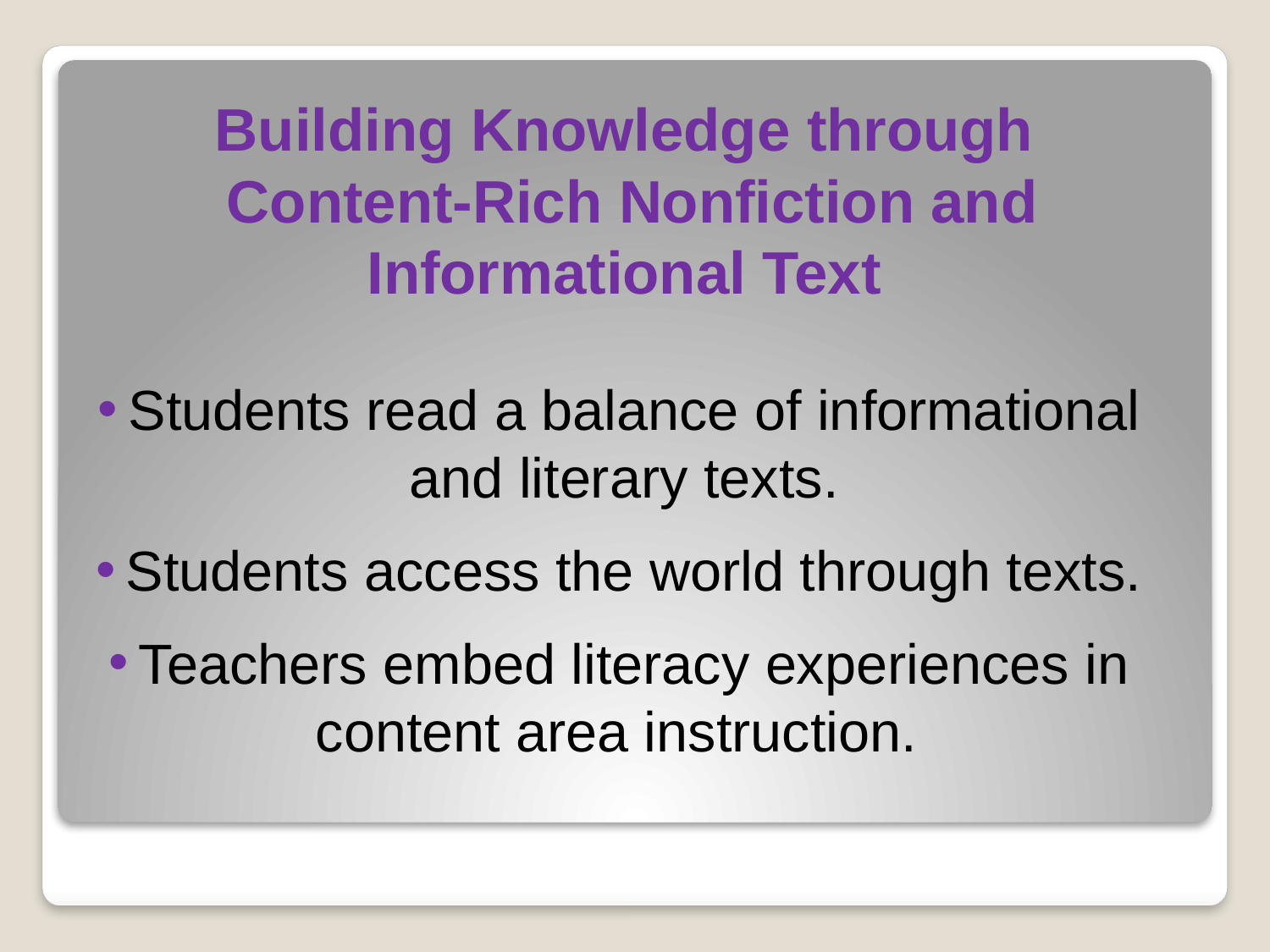

Building Knowledge through
 Content-Rich Nonfiction and Informational Text

Students read a balance of informational and literary texts.

Students access the world through texts.

Teachers embed literacy experiences in content area instruction.